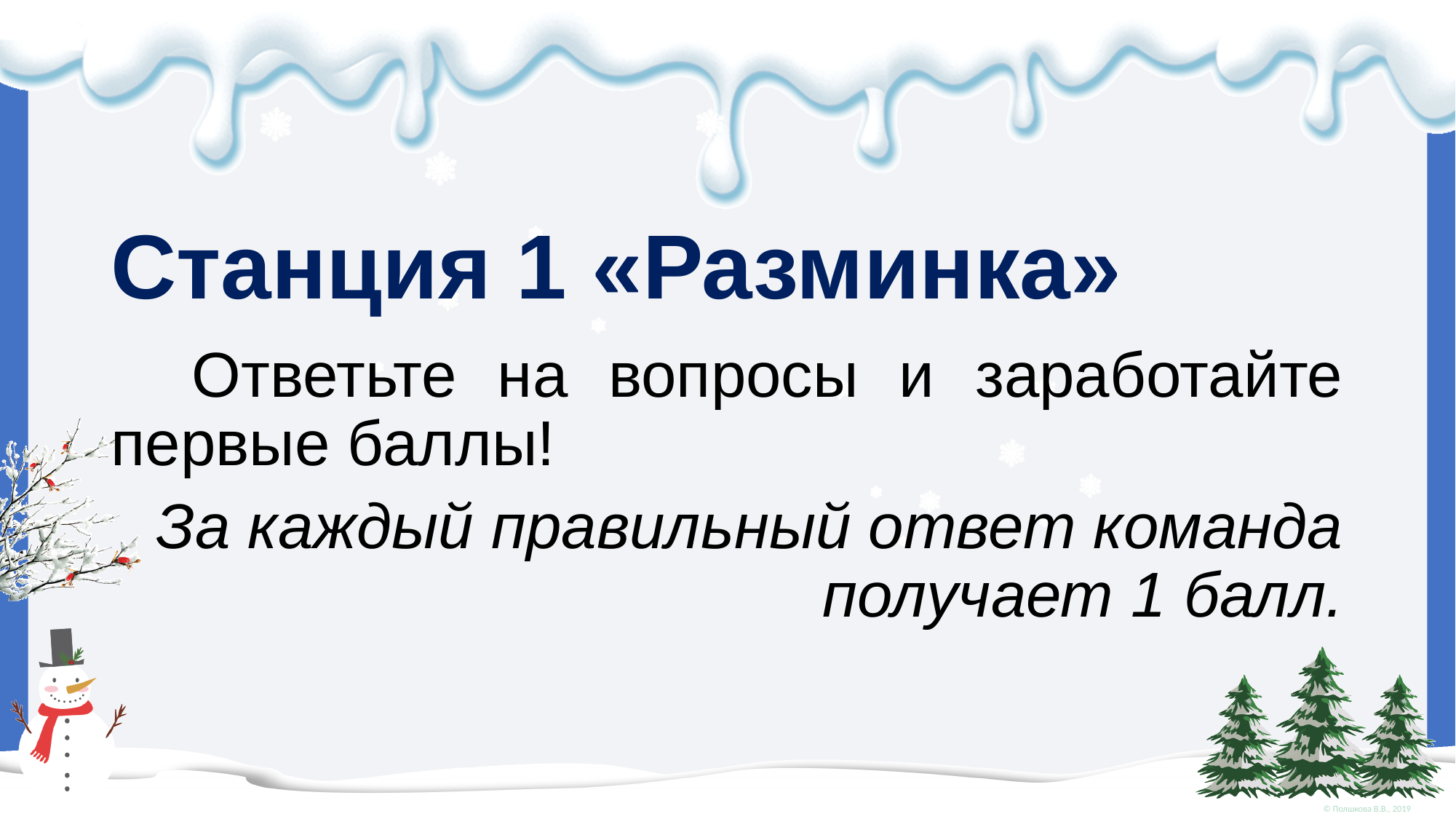

# Станция 1 «Разминка»
Ответьте на вопросы и заработайте первые баллы!
За каждый правильный ответ команда получает 1 балл.